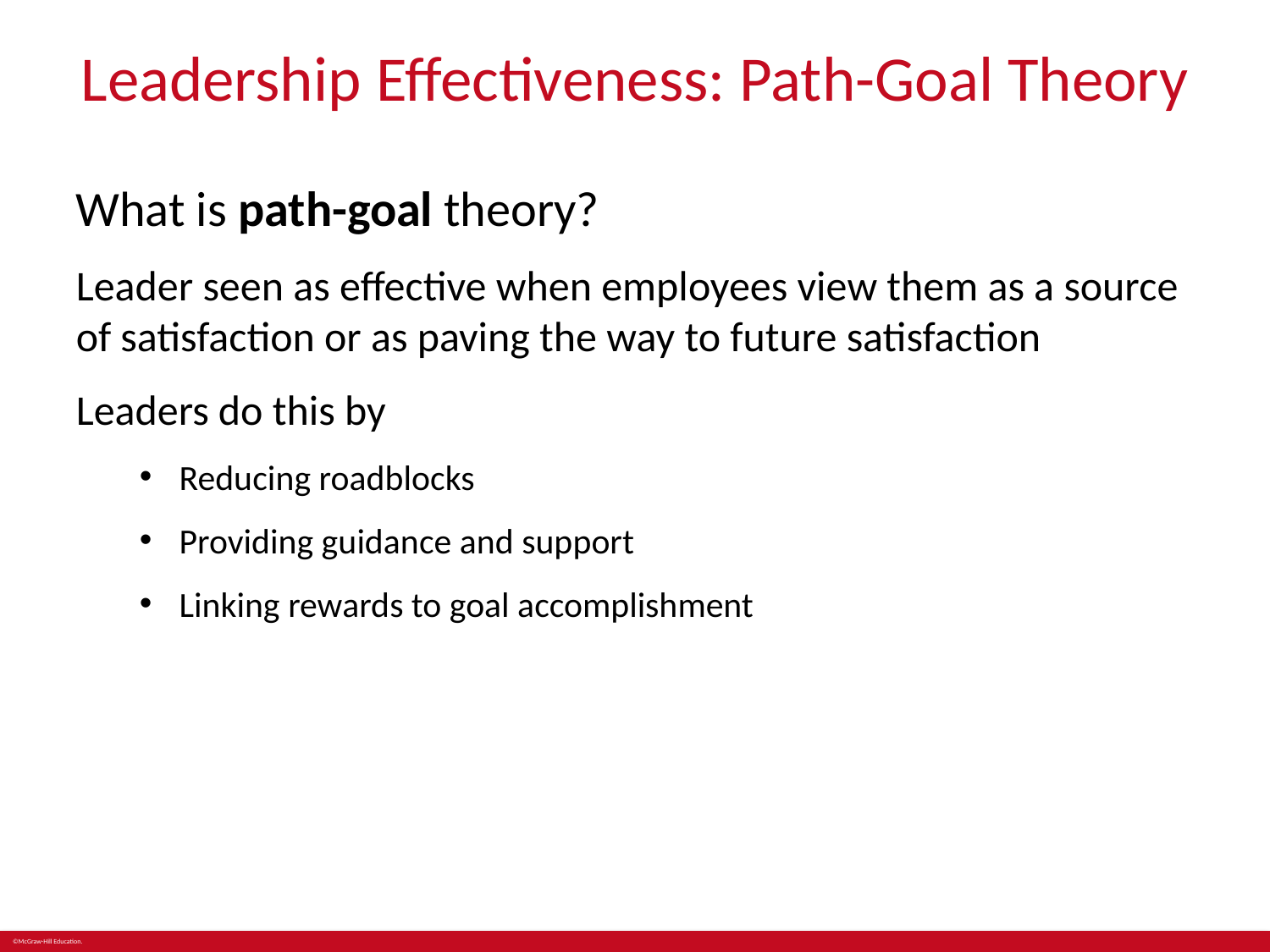

# Leadership Effectiveness: Path-Goal Theory
What is path-goal theory?
Leader seen as effective when employees view them as a source of satisfaction or as paving the way to future satisfaction
Leaders do this by
Reducing roadblocks
Providing guidance and support
Linking rewards to goal accomplishment